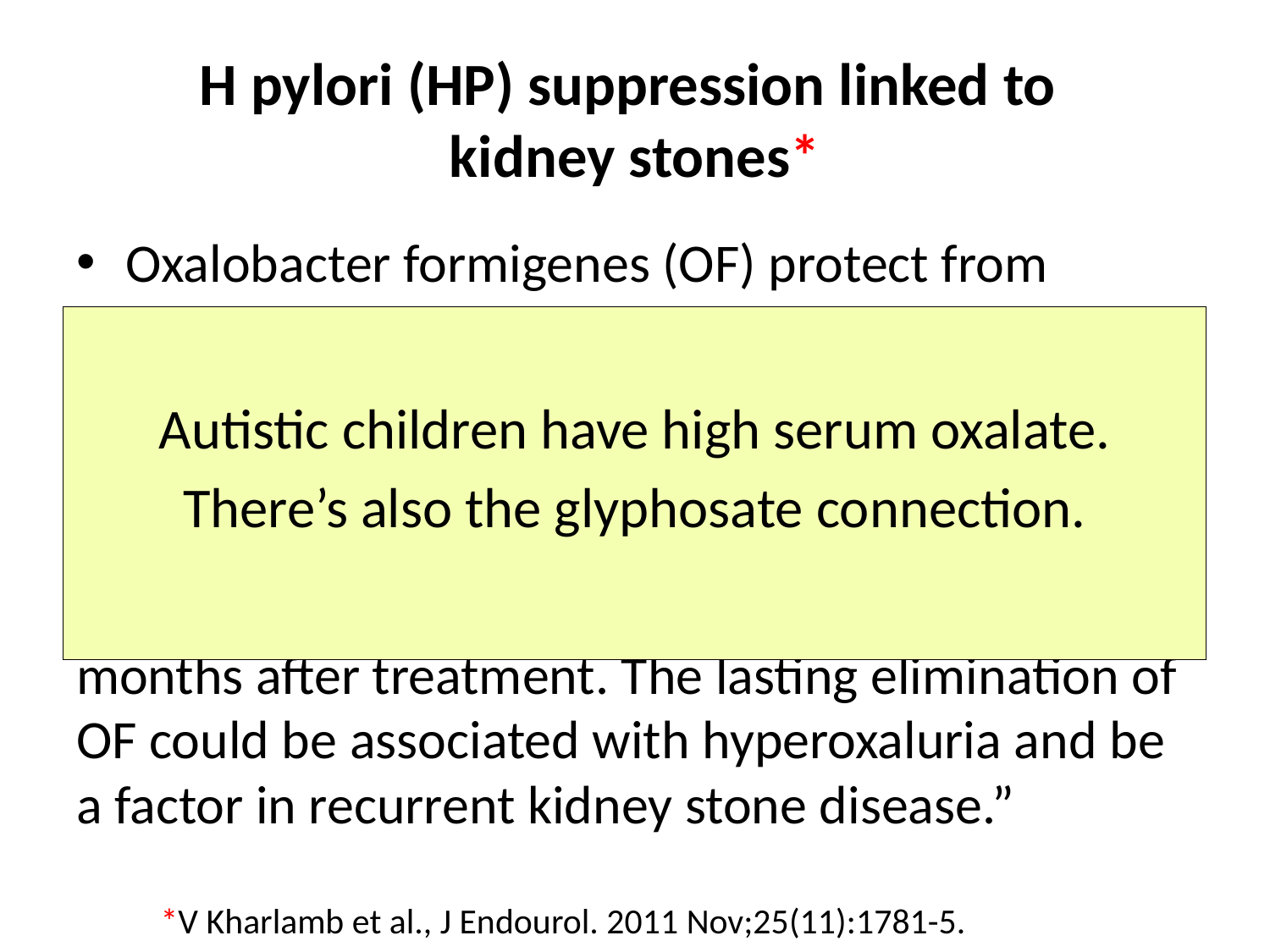

# H pylori (HP) suppression linked to kidney stones*
Oxalobacter formigenes (OF) protect from calcium oxalate stones (kidney stones)
Amoxicillin and clarithromycin are commonly administered to treat H pylori infection
“Antibiotics for HP infection effectively reduced colonization with OF, an effect present at 1 and 6 months after treatment. The lasting elimination of OF could be associated with hyperoxaluria and be a factor in recurrent kidney stone disease.”

Autistic children have high serum oxalate.
There’s also the glyphosate connection.
*V Kharlamb et al., J Endourol. 2011 Nov;25(11):1781-5.